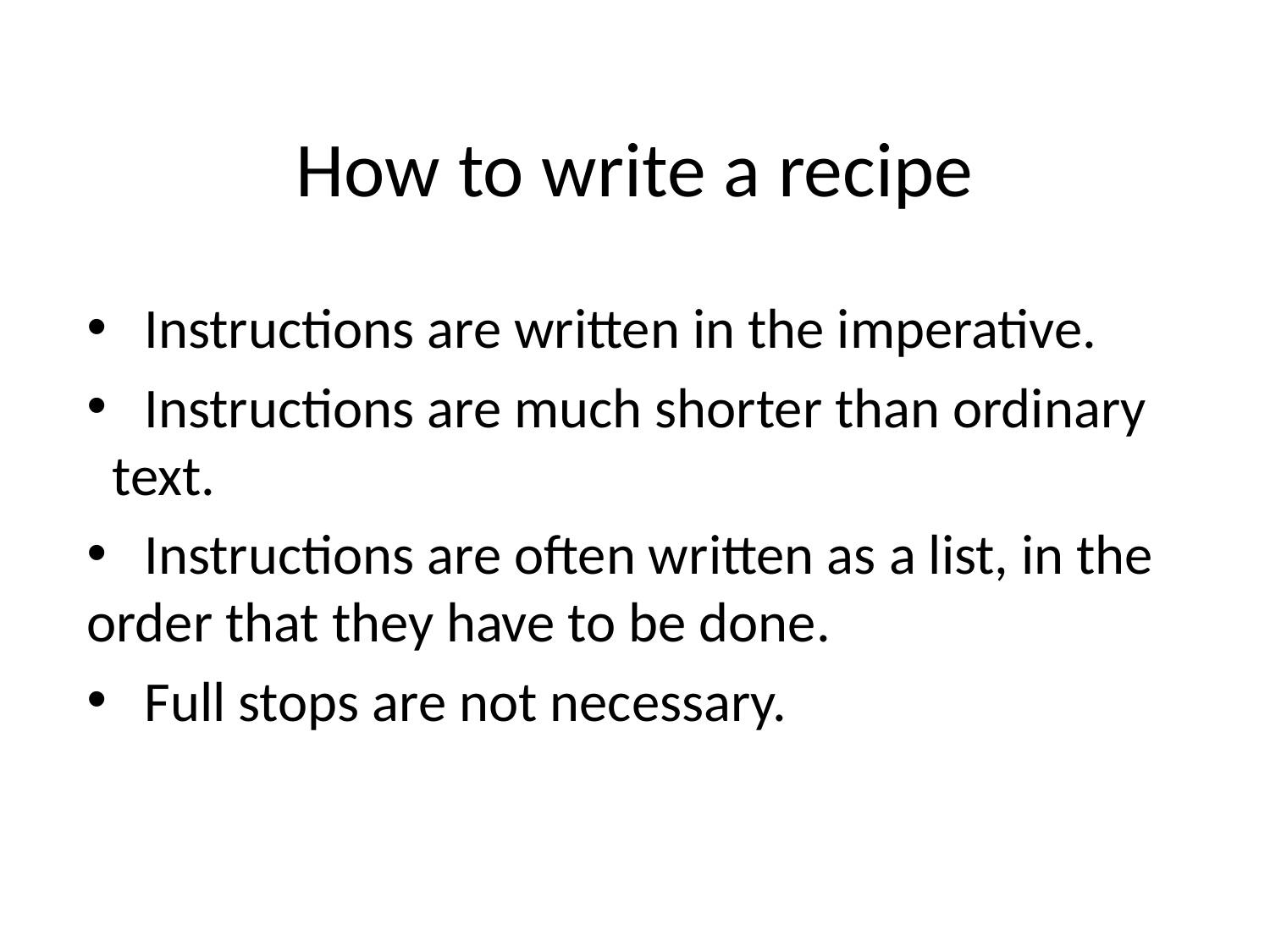

# How to write a recipe
   Instructions are written in the imperative.
   Instructions are much shorter than ordinary       text.
   Instructions are often written as a list, in the order that they have to be done.
   Full stops are not necessary.